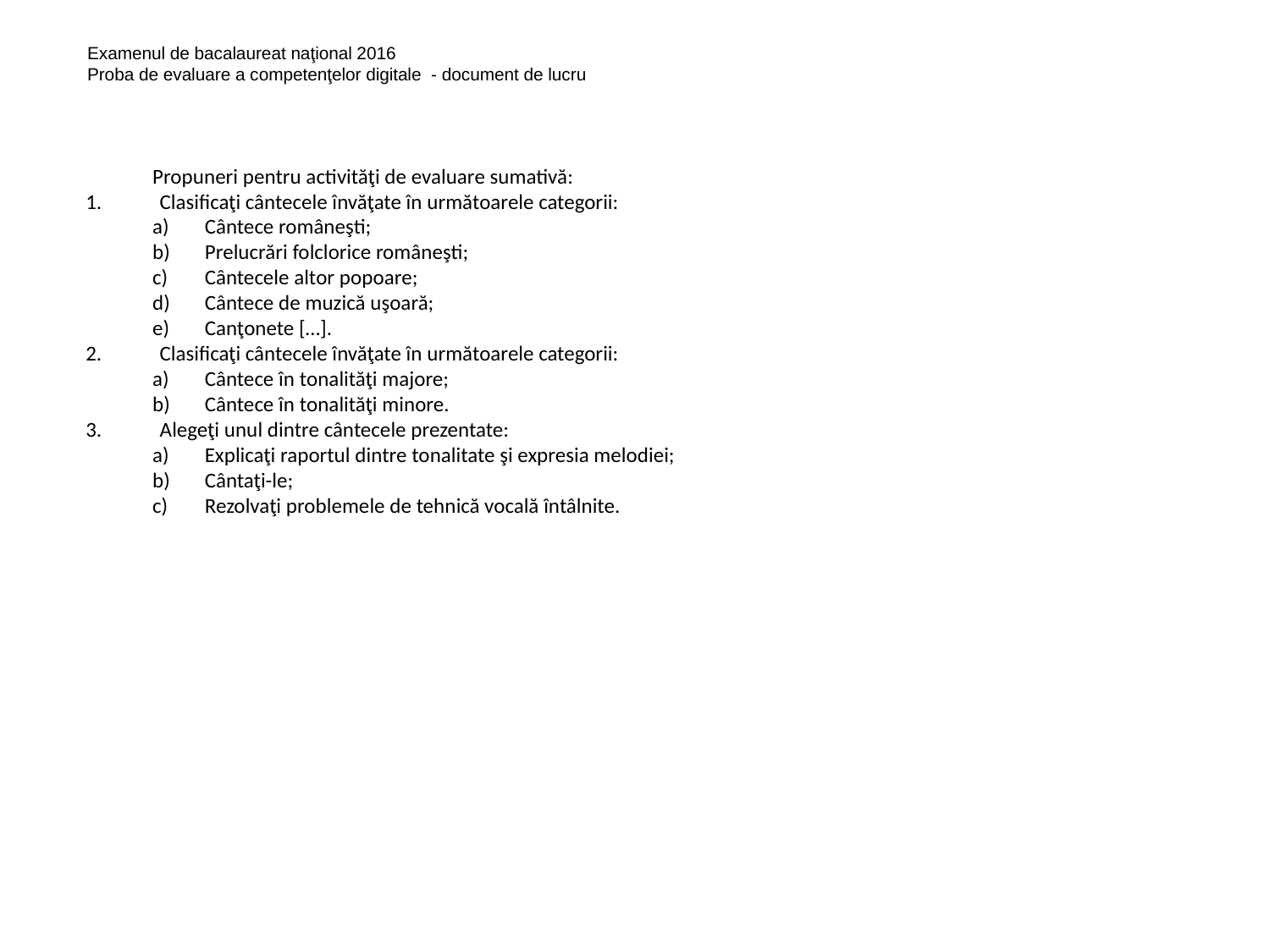

Examenul de bacalaureat naţional 2016
Proba de evaluare a competenţelor digitale  - document de lucru
Propuneri pentru activităţi de evaluare sumativă:
1.	Clasificaţi cântecele învăţate în următoarele categorii:
a)	Cântece româneşti;
b)	Prelucrări folclorice româneşti;
c)	Cântecele altor popoare;
d)	Cântece de muzică uşoară;
e)	Canţonete […].
2.	Clasificaţi cântecele învăţate în următoarele categorii:
a)	Cântece în tonalităţi majore;
b)	Cântece în tonalităţi minore.
3.	Alegeţi unul dintre cântecele prezentate:
a)	Explicaţi raportul dintre tonalitate şi expresia melodiei;
b)	Cântaţi-le;
c)	Rezolvaţi problemele de tehnică vocală întâlnite.